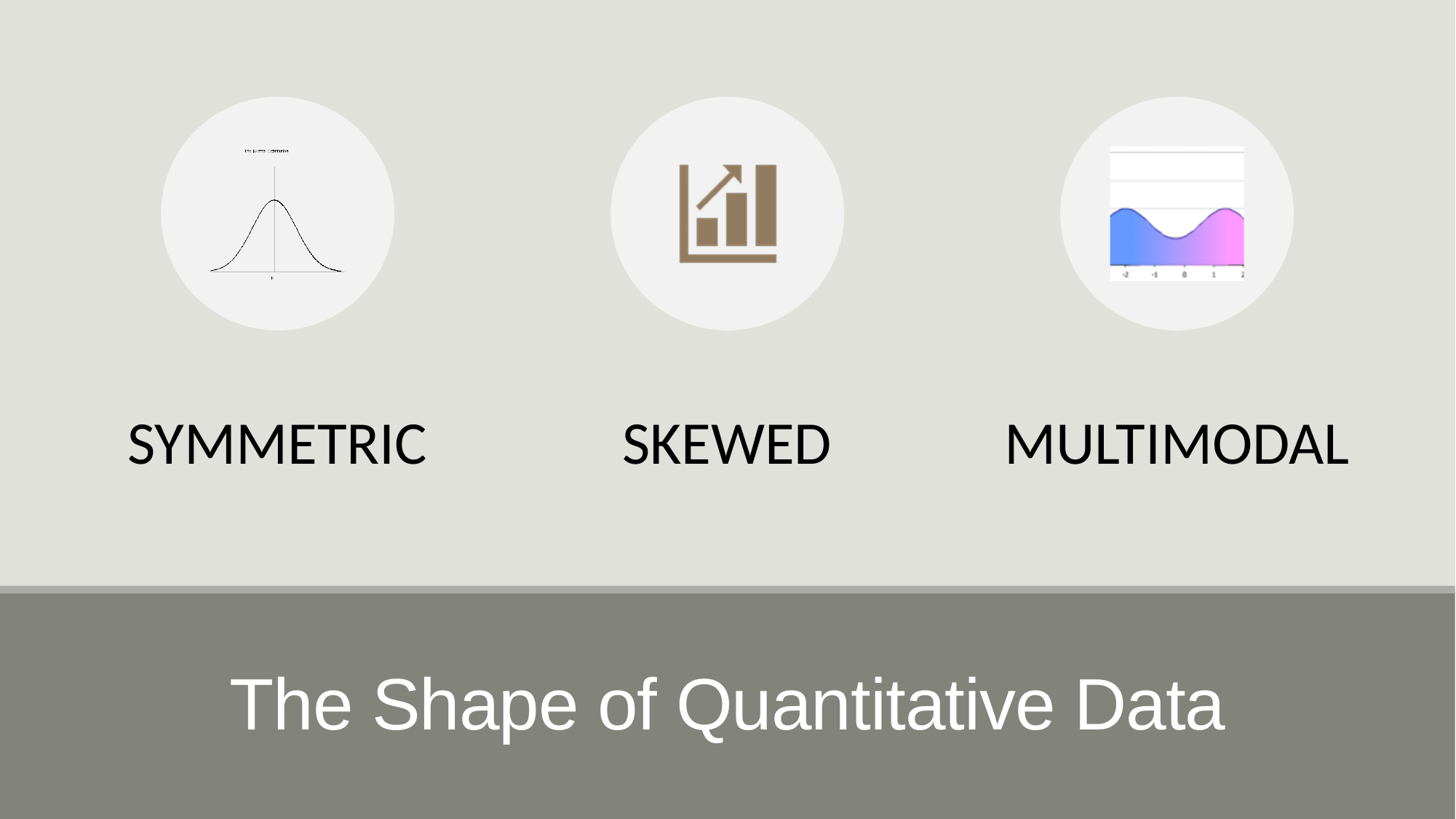

Symmetric
Skewed
Multimodal

# The Shape of Quantitative Data